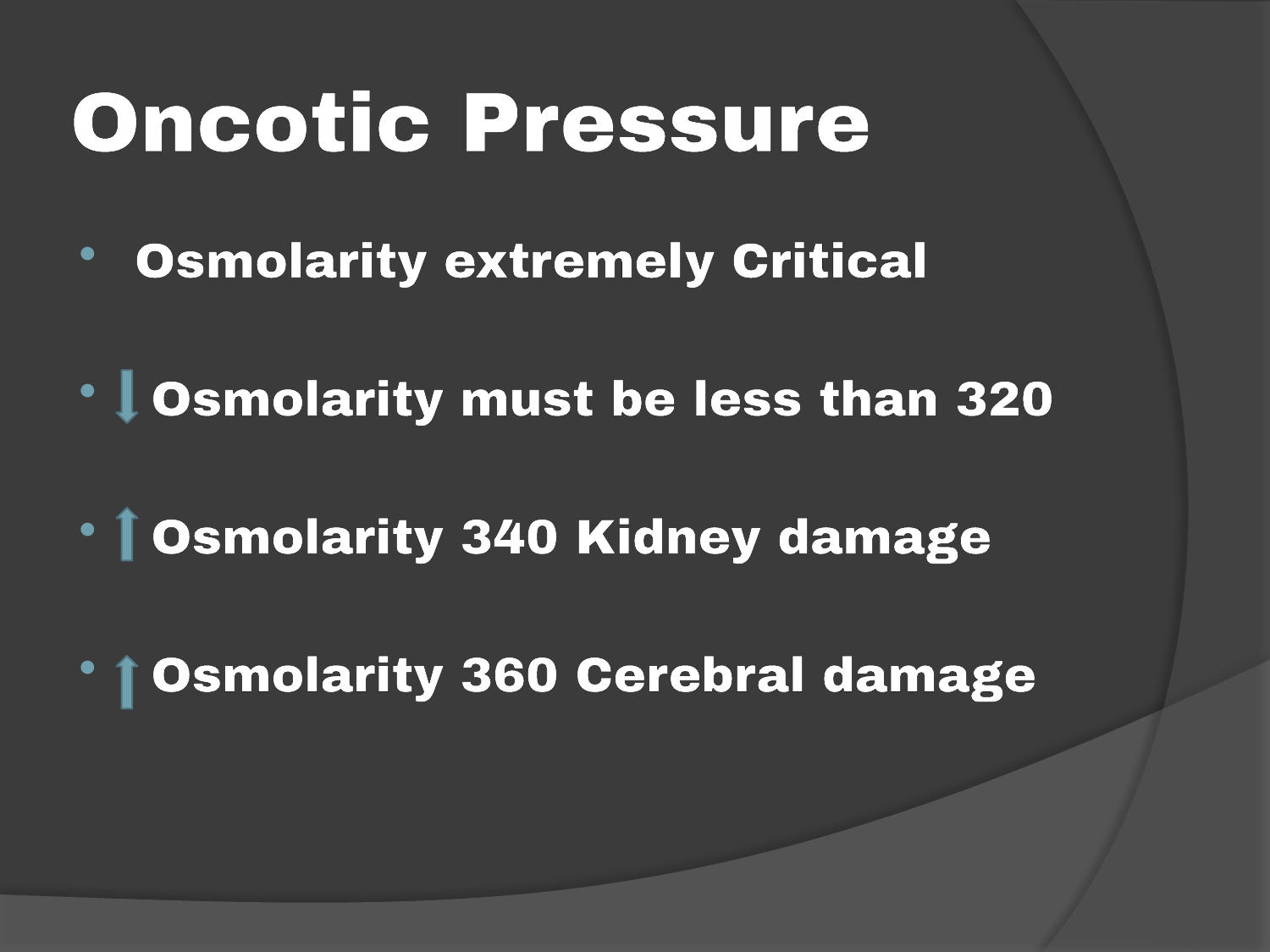

# Oncotic Pressure
Osmolarity extremely Critical

 Osmolarity must be less than 320

 Osmolarity 340 Kidney damage

 Osmolarity 360 Cerebral damage